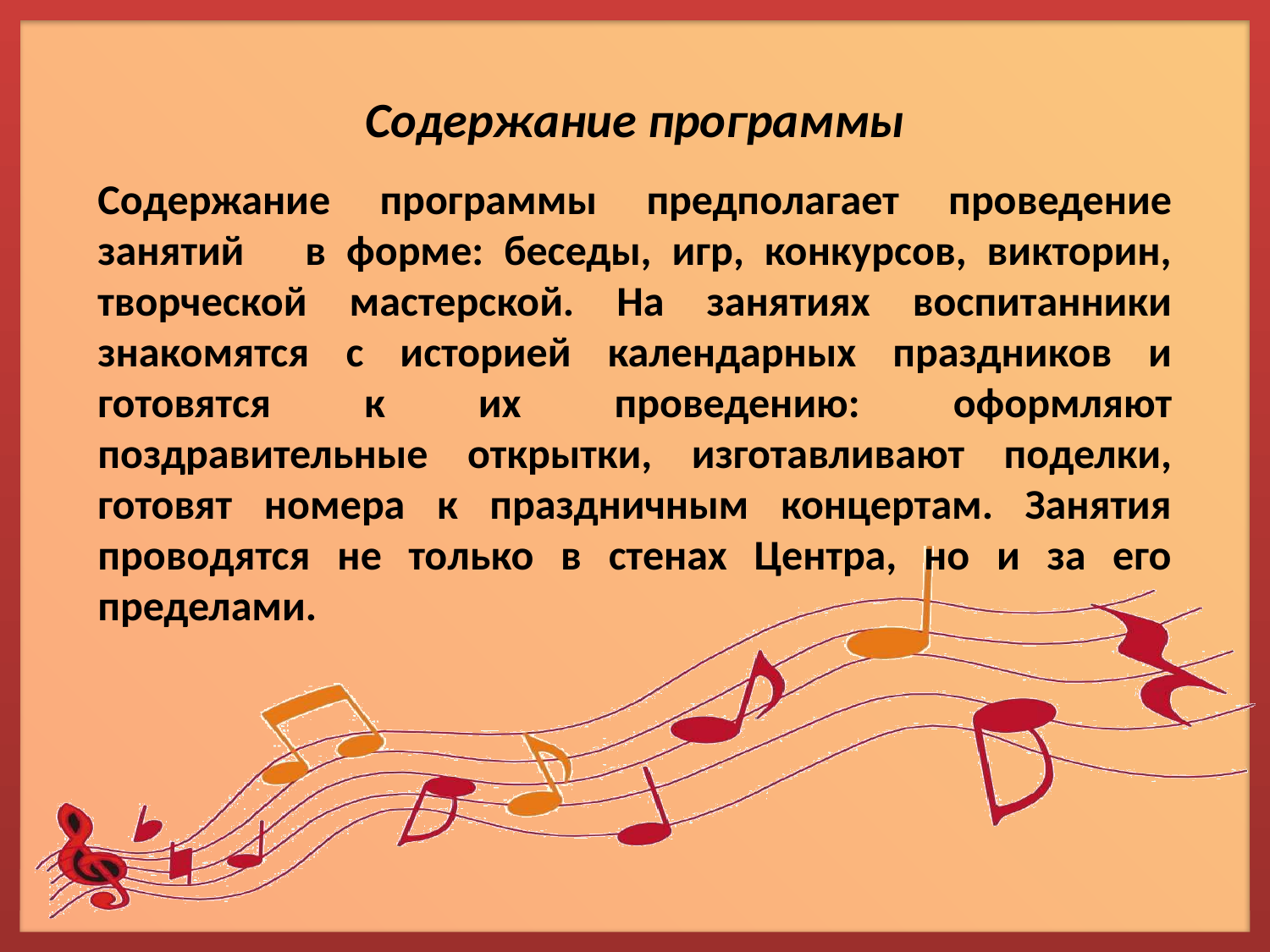

# Содержание программы
Содержание программы предполагает проведение занятий   в форме: беседы, игр, конкурсов, викторин, творческой мастерской. На занятиях воспитанники знакомятся с историей календарных праздников и готовятся к их проведению: оформляют поздравительные открытки, изготавливают поделки, готовят номера к праздничным концертам. Занятия проводятся не только в стенах Центра, но и за его пределами.